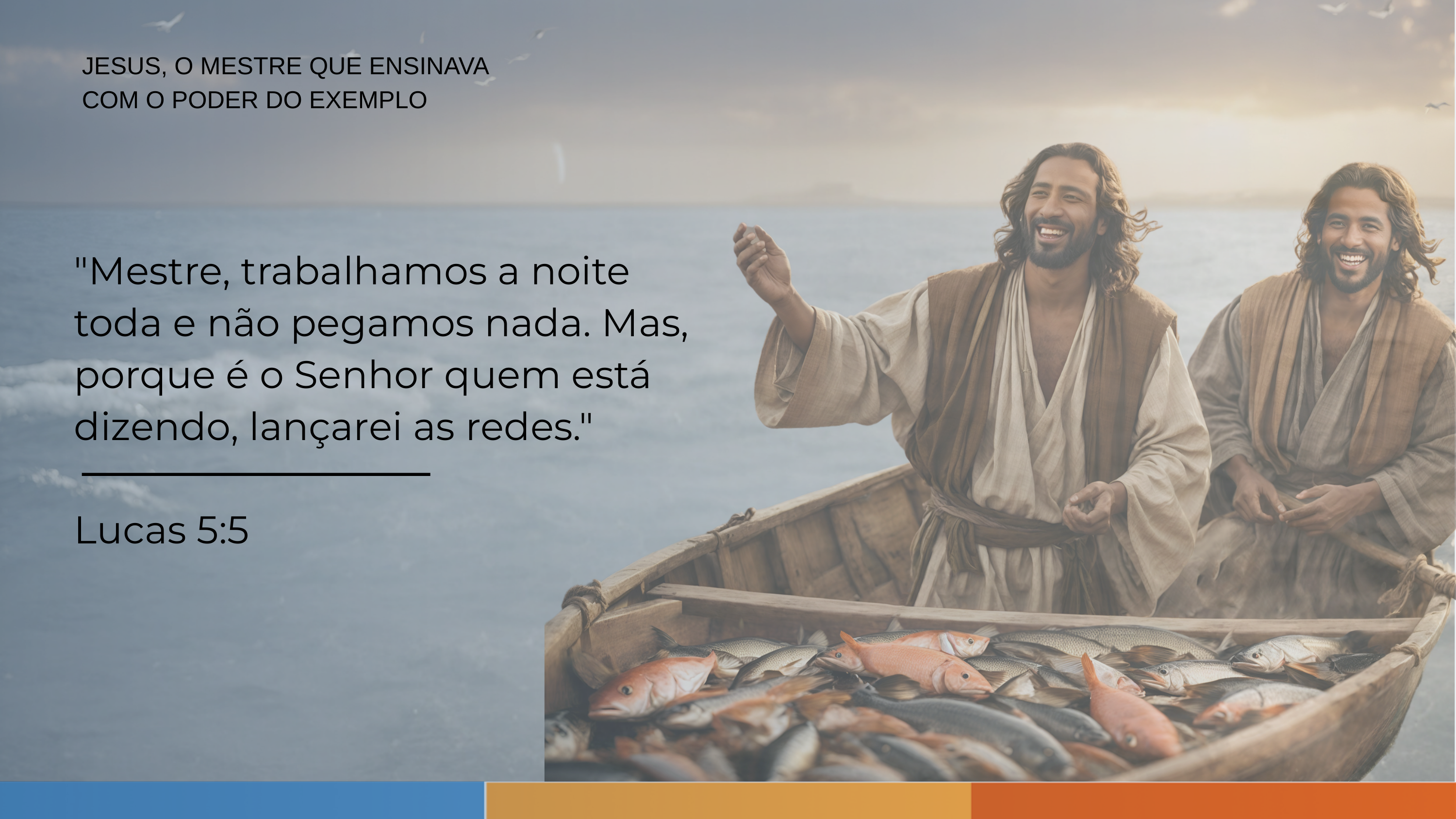

JESUS, O MESTRE QUE ENSINAVA
COM O PODER DO EXEMPLO

"Mestre, trabalhamos a noite toda e não pegamos nada. Mas, porque é o Senhor quem está dizendo, lançarei as redes."

Lucas 5:5